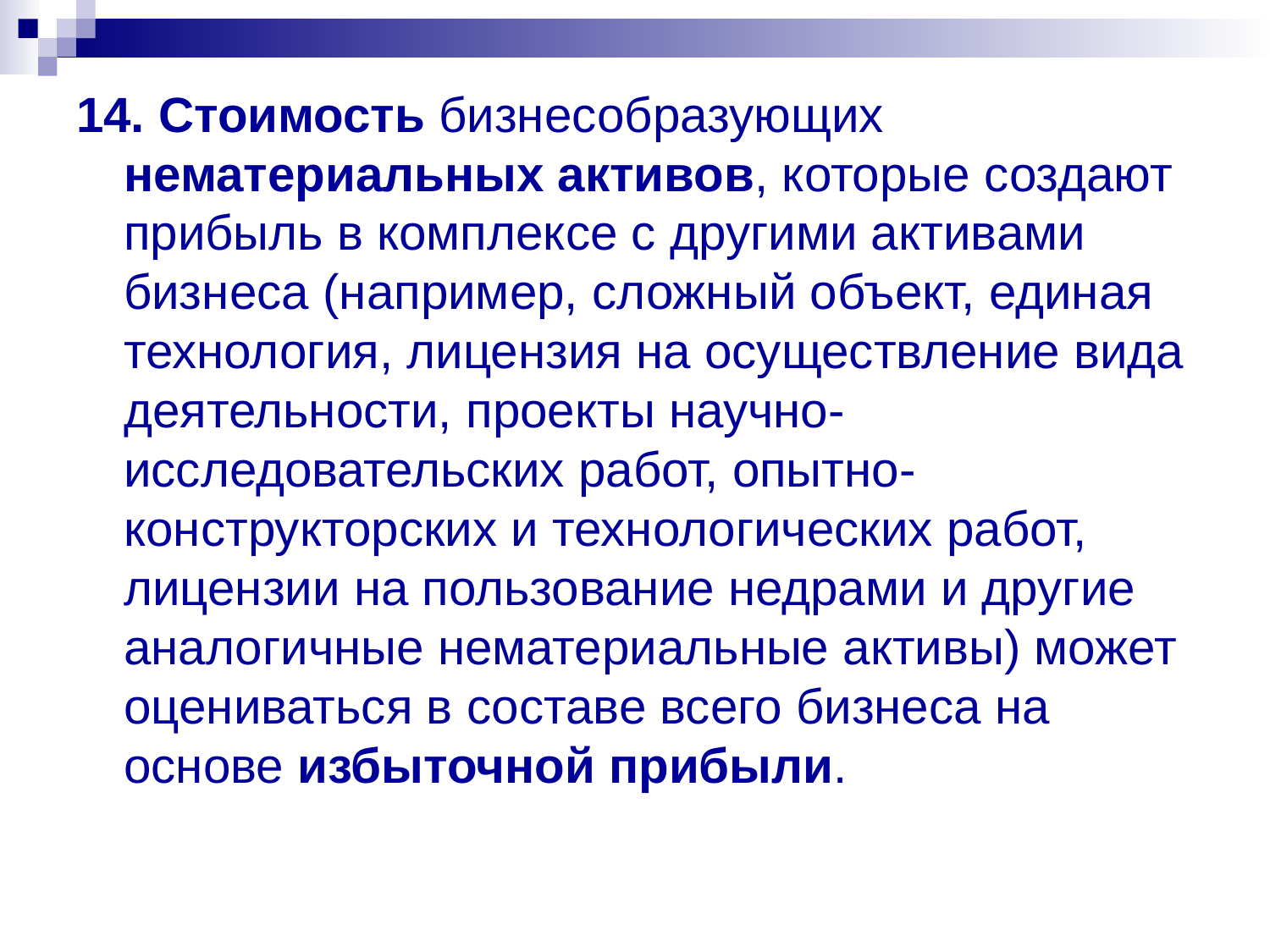

14. Стоимость бизнесобразующих нематериальных активов, которые создают прибыль в комплексе с другими активами бизнеса (например, сложный объект, единая технология, лицензия на осуществление вида деятельности, проекты научно-исследовательских работ, опытно-конструкторских и технологических работ, лицензии на пользование недрами и другие аналогичные нематериальные активы) может оцениваться в составе всего бизнеса на основе избыточной прибыли.